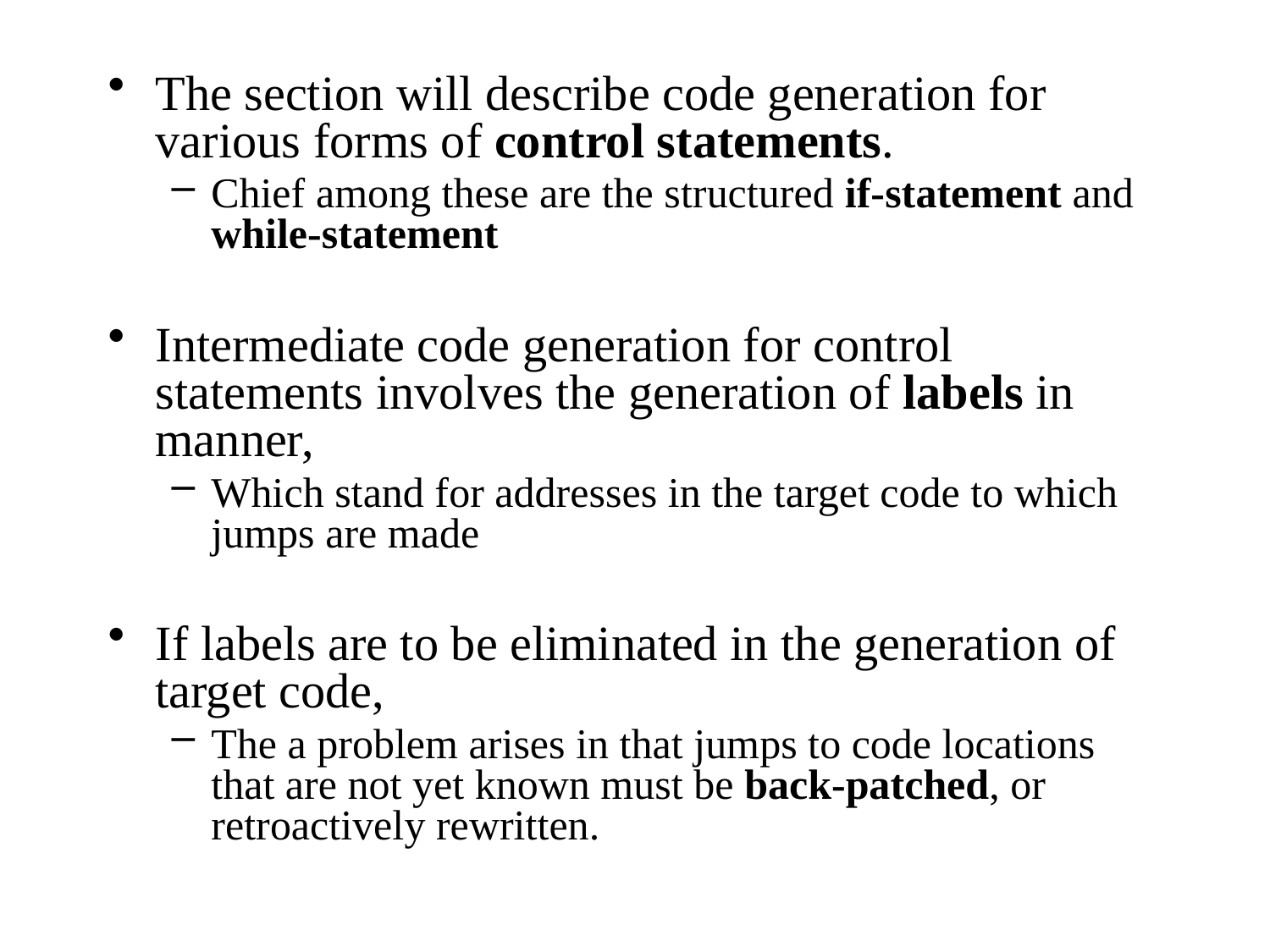

The section will describe code generation for various forms of control statements.
Chief among these are the structured if-statement and while-statement

Intermediate code generation for control statements involves the generation of labels in manner,
Which stand for addresses in the target code to which jumps are made

If labels are to be eliminated in the generation of target code,
The a problem arises in that jumps to code locations that are not yet known must be back-patched, or retroactively rewritten.